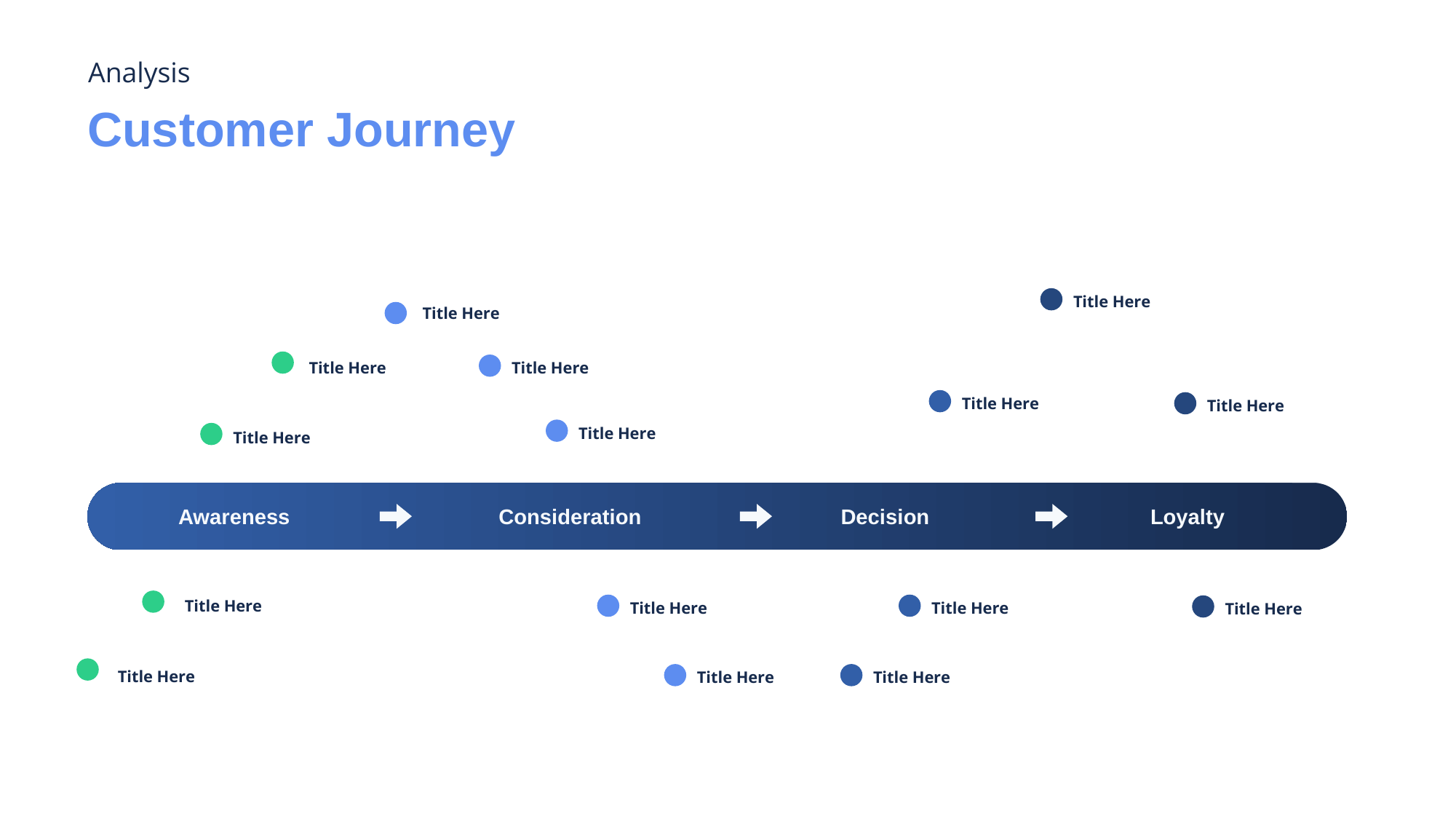

Analysis
Customer Journey
Title Here

Title Here

Title Here
Title Here

Title Here

Title Here

Title Here

Title Here

Awareness
Consideration
Decision
Loyalty

Title Here

Title Here
Title Here
Title Here

Title Here
Title Here
Title Here